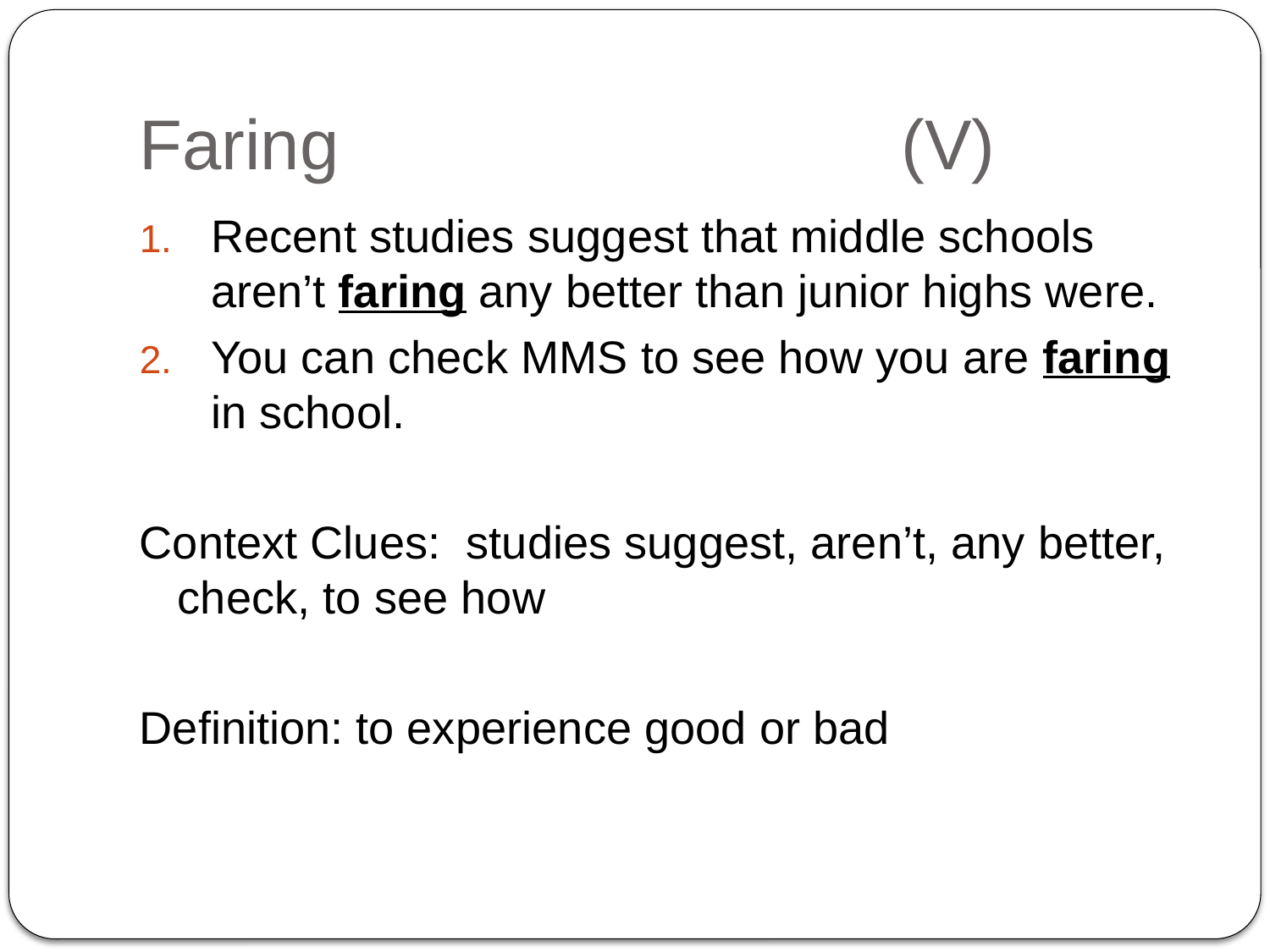

# Faring					(V)
Recent studies suggest that middle schools aren’t faring any better than junior highs were.
You can check MMS to see how you are faring in school.

Context Clues:  studies suggest, aren’t, any better, check, to see how

Definition: to experience good or bad